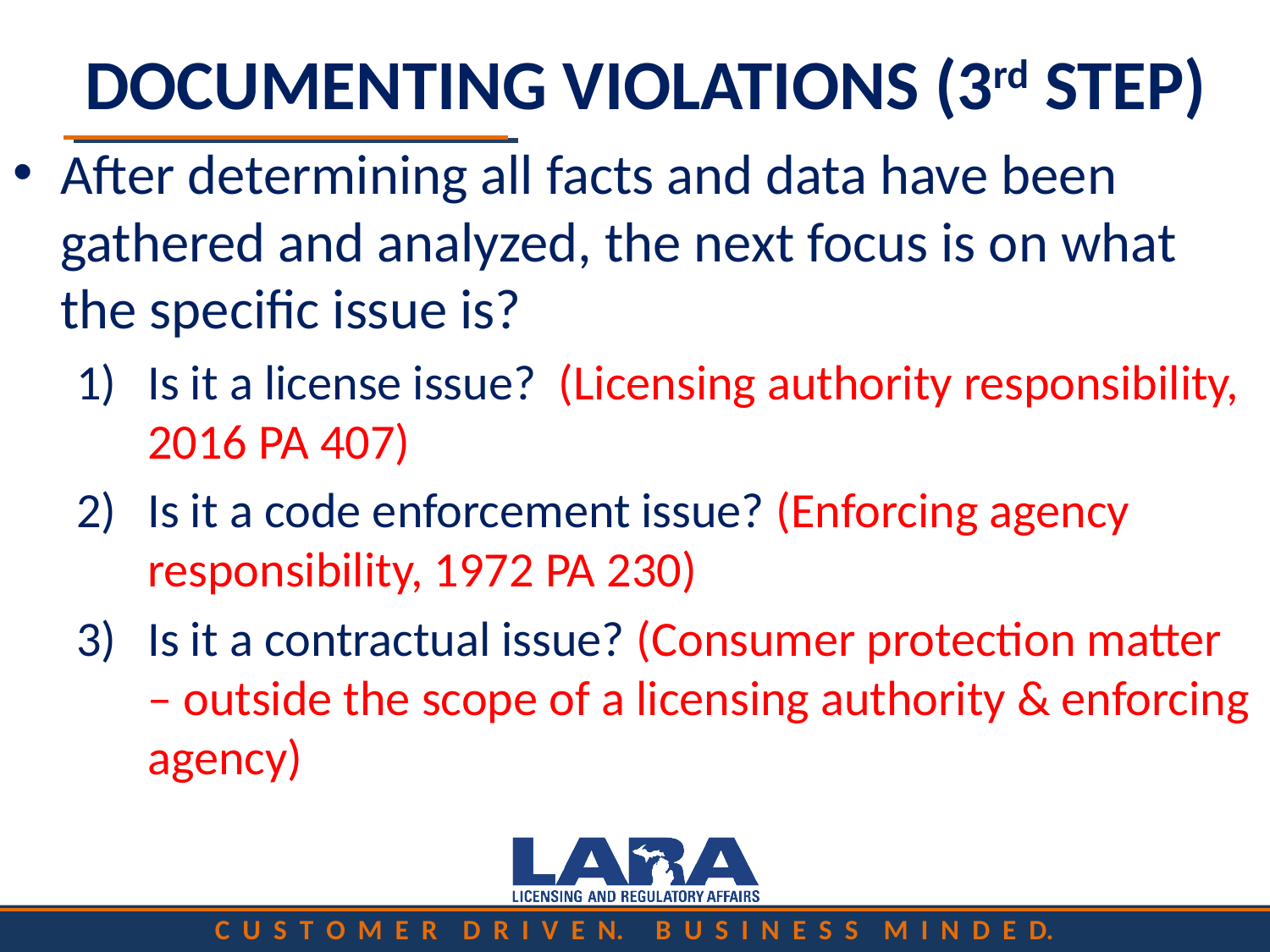

# DOCUMENTING VIOLATIONS (3rd STEP)
After determining all facts and data have been gathered and analyzed, the next focus is on what the specific issue is?
Is it a license issue?  (Licensing authority responsibility, 2016 PA 407)
Is it a code enforcement issue? (Enforcing agency responsibility, 1972 PA 230)
Is it a contractual issue? (Consumer protection matter – outside the scope of a licensing authority & enforcing agency)